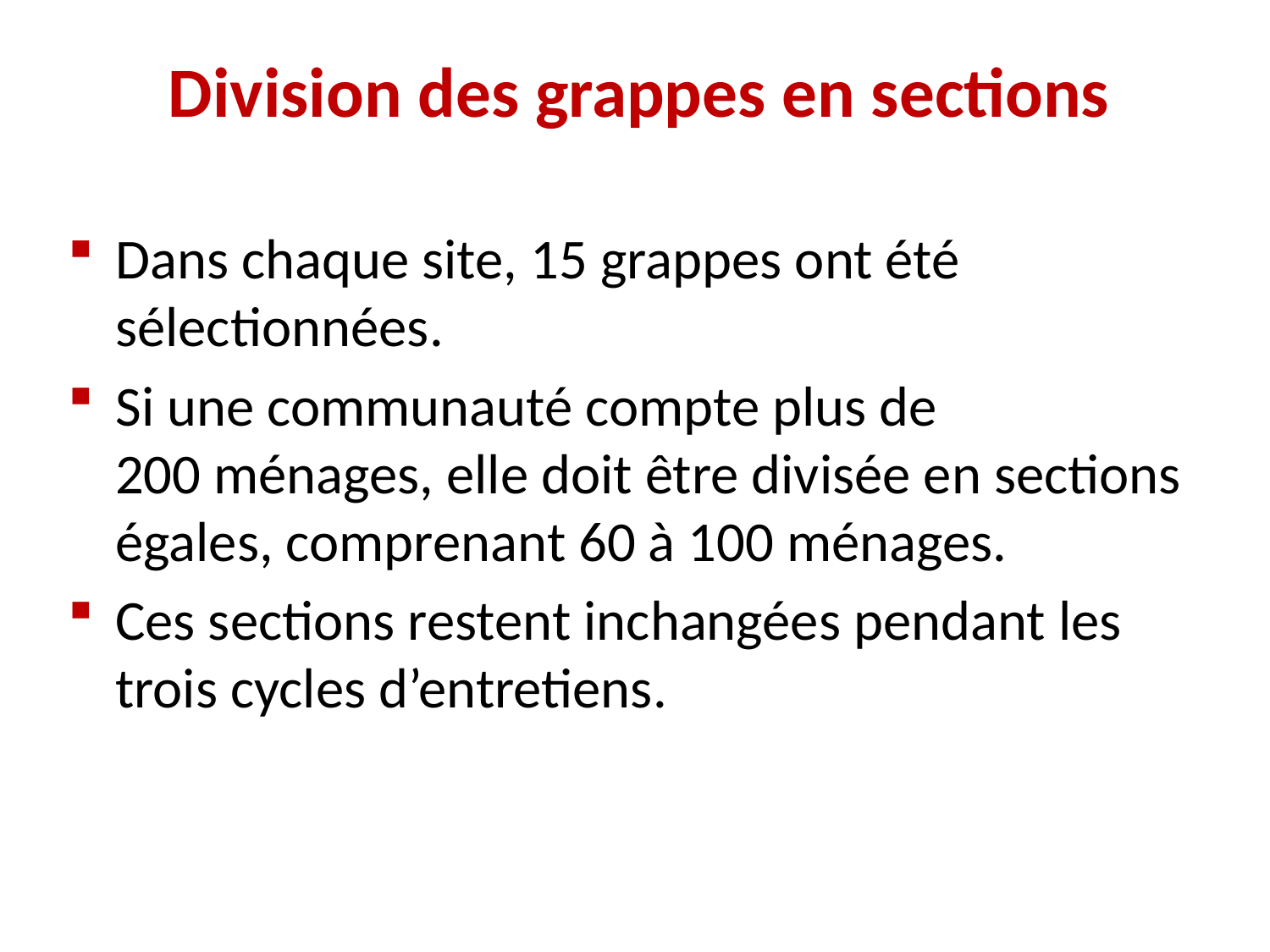

Division des grappes en sections
Dans chaque site, 15 grappes ont été sélectionnées.
Si une communauté compte plus de 200 ménages, elle doit être divisée en sections égales, comprenant 60 à 100 ménages.
Ces sections restent inchangées pendant les trois cycles d’entretiens.